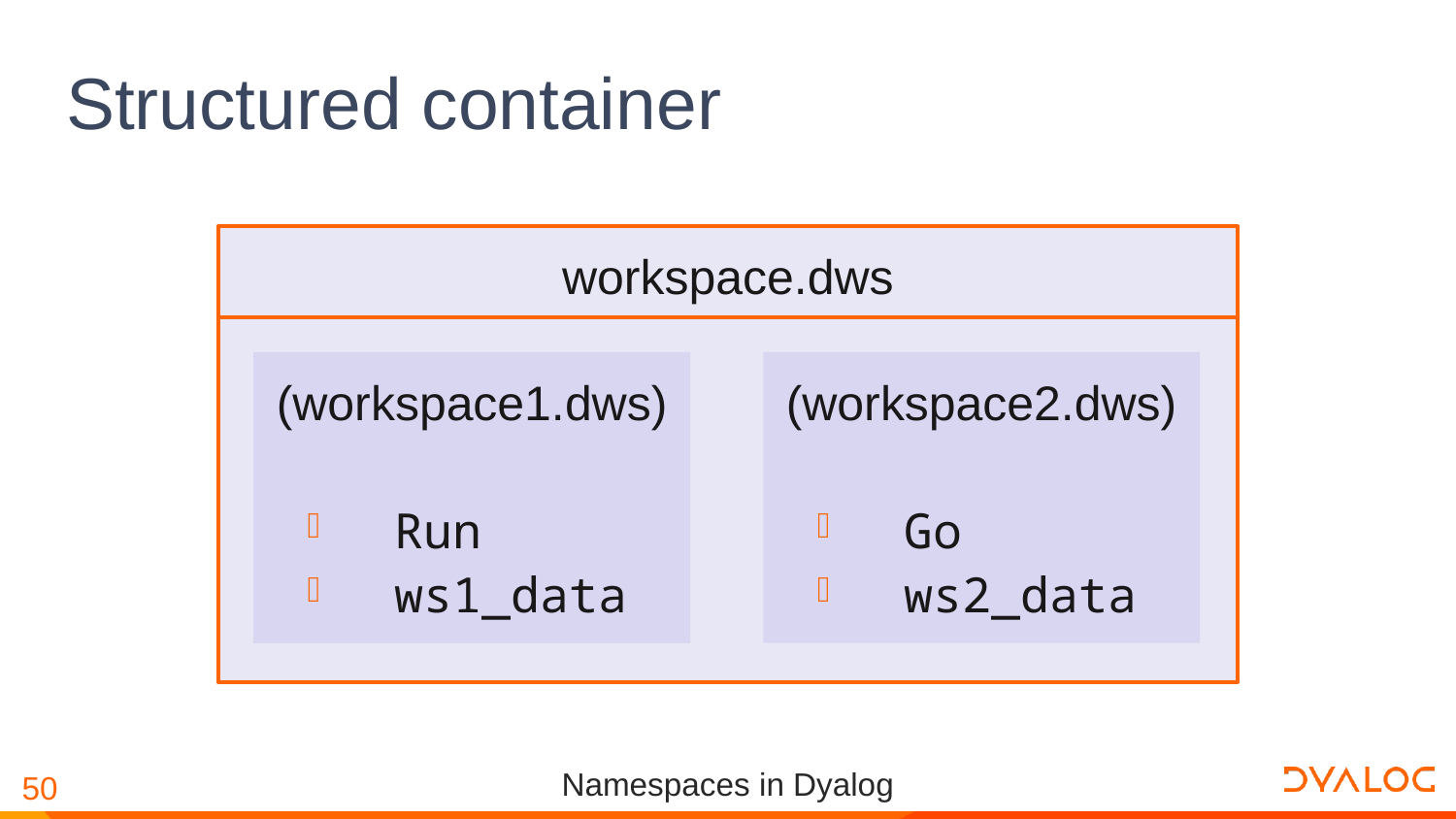

# Structured container
workspace.dws
(workspace1.dws)

 Run
 ws1_data
(workspace2.dws)

 Go
 ws2_data